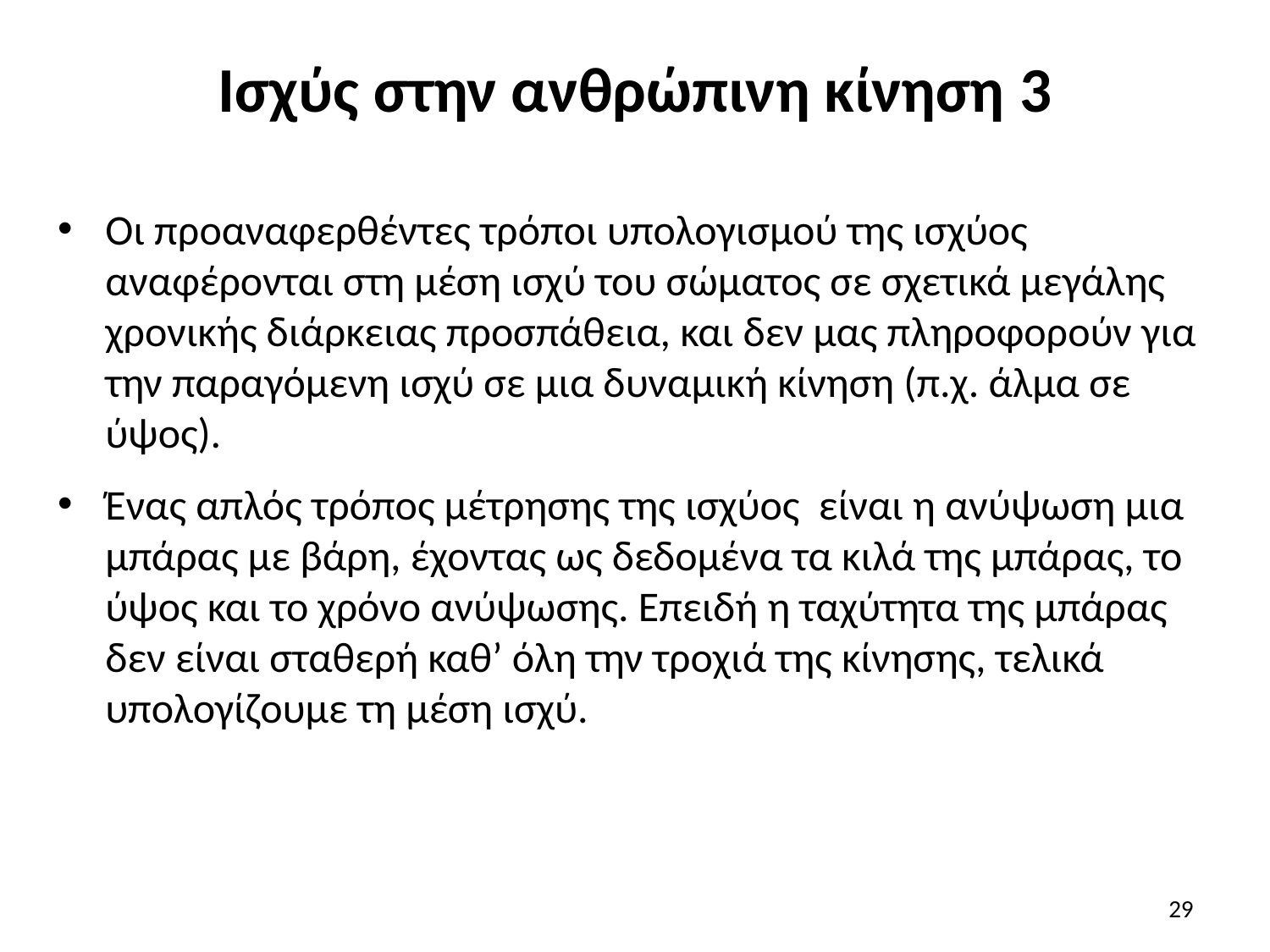

# Ισχύς στην ανθρώπινη κίνηση 3
Οι προαναφερθέντες τρόποι υπολογισμού της ισχύος αναφέρονται στη μέση ισχύ του σώματος σε σχετικά μεγάλης χρονικής διάρκειας προσπάθεια, και δεν μας πληροφορούν για την παραγόμενη ισχύ σε μια δυναμική κίνηση (π.χ. άλμα σε ύψος).
Ένας απλός τρόπος μέτρησης της ισχύος  είναι η ανύψωση μια μπάρας με βάρη, έχοντας ως δεδομένα τα κιλά της μπάρας, το ύψος και το χρόνο ανύψωσης. Επειδή η ταχύτητα της μπάρας δεν είναι σταθερή καθ’ όλη την τροχιά της κίνησης, τελικά υπολογίζουμε τη μέση ισχύ.
29